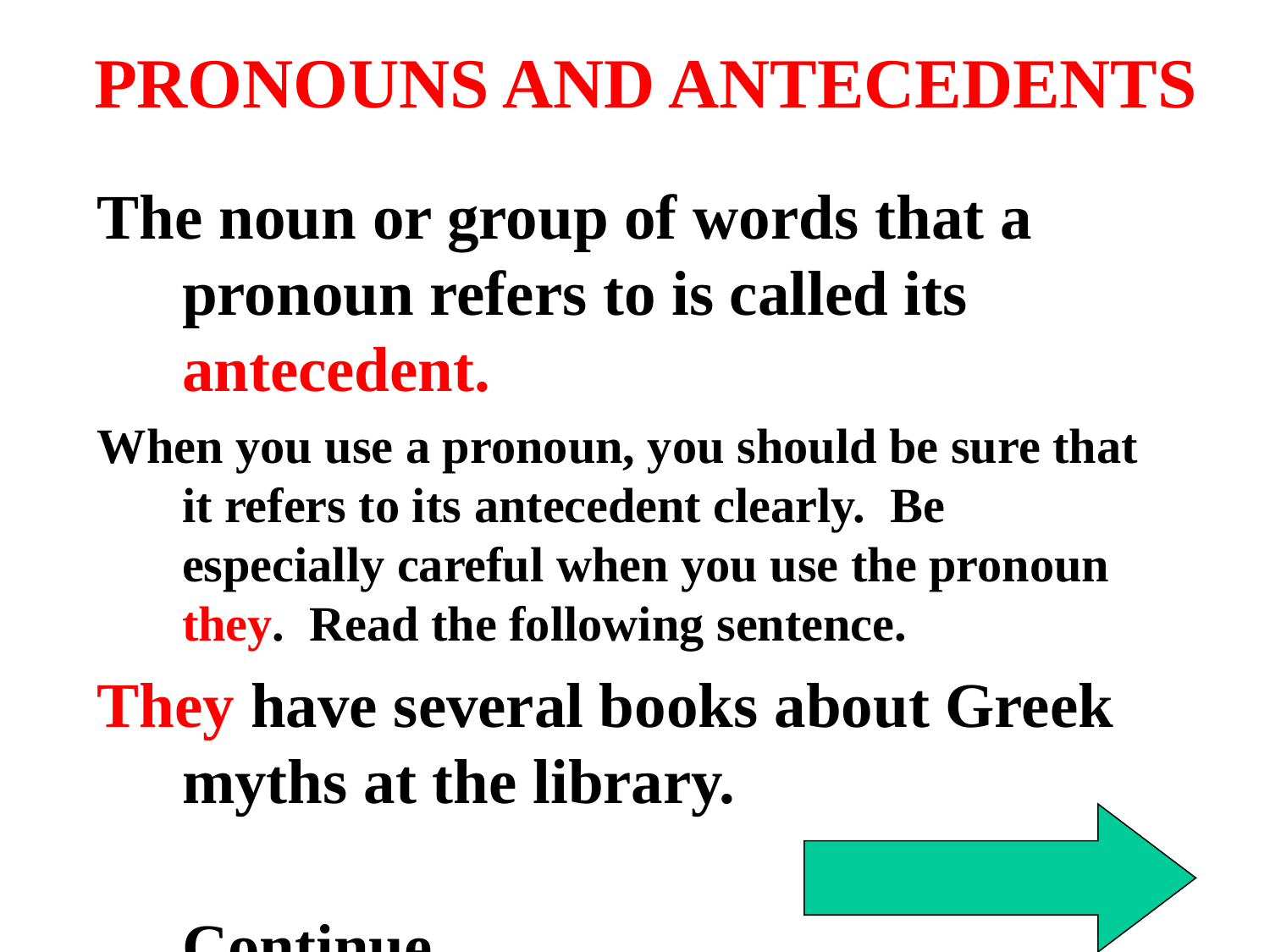

# PRONOUNS AND ANTECEDENTS
The noun or group of words that a pronoun refers to is called its antecedent.
When you use a pronoun, you should be sure that it refers to its antecedent clearly.  Be especially careful when you use the pronoun they.  Read the following sentence.
They have several books about Greek myths at the library.
							Continue